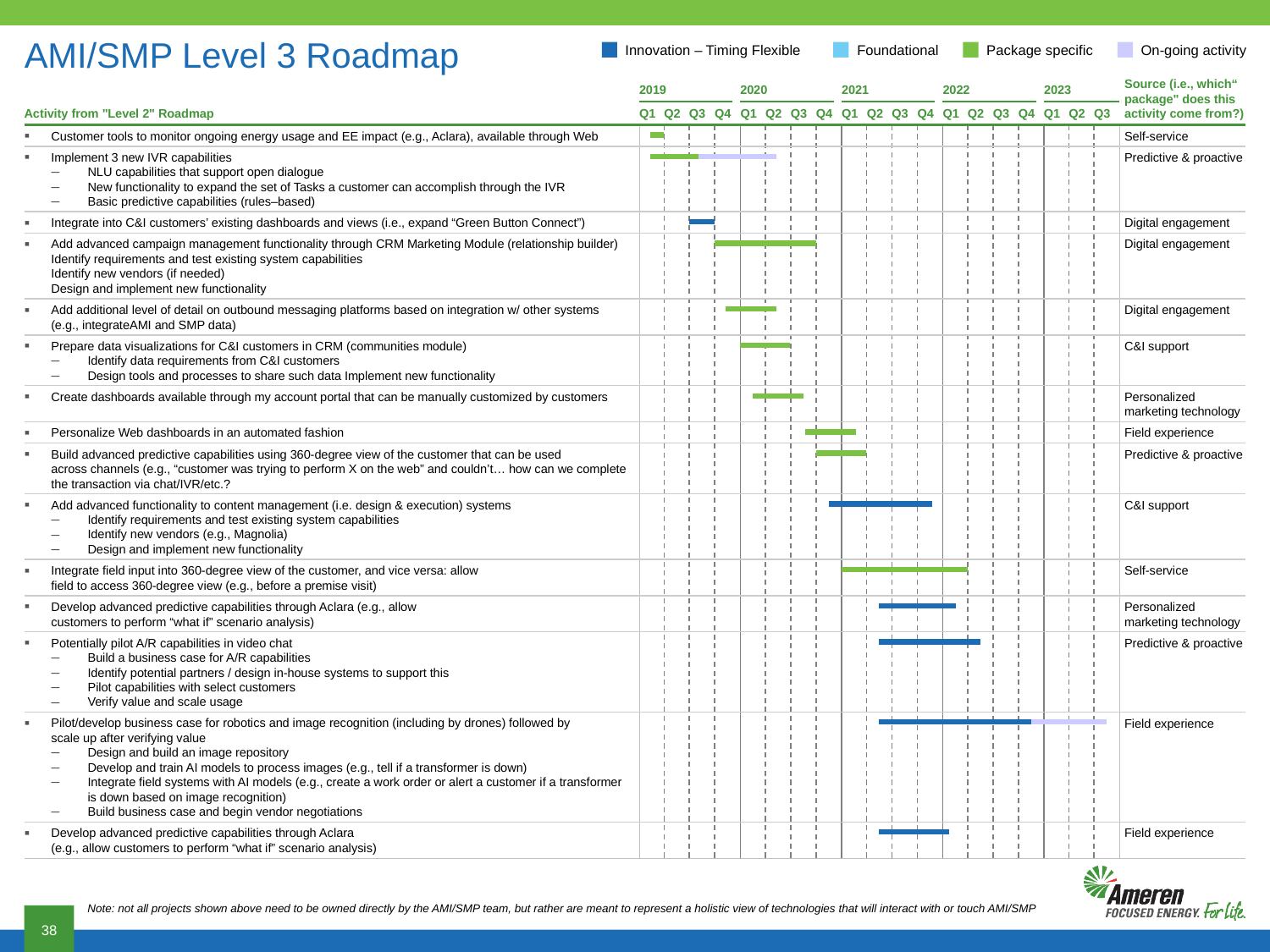

# AMI/SMP Level 3 Roadmap
Innovation – Timing Flexible
Foundational
Package specific
On-going activity

Source (i.e., which“
package" does this
activity come from?)
2019
2020
2021
2022
2023
Q1
Q2
Q3
Q4
Q1
Q2
Q3
Q4
Q1
Q2
Q3
Q4
Q1
Q2
Q3
Q4
Q1
Q2
Q3
Activity from "Level 2" Roadmap
Customer tools to monitor ongoing energy usage and EE impact (e.g., Aclara), available through Web
Self-service
Implement 3 new IVR capabilities
NLU capabilities that support open dialogue
New functionality to expand the set of Tasks a customer can accomplish through the IVR
Basic predictive capabilities (rules–based)
Predictive & proactive
Integrate into C&I customers’ existing dashboards and views (i.e., expand “Green Button Connect”)
Digital engagement
Add advanced campaign management functionality through CRM Marketing Module (relationship builder)
Identify requirements and test existing system capabilities
Identify new vendors (if needed)
Design and implement new functionality
Digital engagement
Add additional level of detail on outbound messaging platforms based on integration w/ other systems
(e.g., integrateAMI and SMP data)
Digital engagement
Prepare data visualizations for C&I customers in CRM (communities module)
Identify data requirements from C&I customers
Design tools and processes to share such data Implement new functionality
C&I support
Create dashboards available through my account portal that can be manually customized by customers
Personalized
marketing technology
Personalize Web dashboards in an automated fashion
Field experience
Build advanced predictive capabilities using 360-degree view of the customer that can be used
across channels (e.g., “customer was trying to perform X on the web” and couldn’t… how can we complete
the transaction via chat/IVR/etc.?
Predictive & proactive
Add advanced functionality to content management (i.e. design & execution) systems
Identify requirements and test existing system capabilities
Identify new vendors (e.g., Magnolia)
Design and implement new functionality
C&I support
Integrate field input into 360-degree view of the customer, and vice versa: allow
field to access 360-degree view (e.g., before a premise visit)
Self-service
Develop advanced predictive capabilities through Aclara (e.g., allow
customers to perform “what if” scenario analysis)
Personalized
marketing technology
Potentially pilot A/R capabilities in video chat
Build a business case for A/R capabilities
Identify potential partners / design in-house systems to support this
Pilot capabilities with select customers
Verify value and scale usage
Predictive & proactive
Pilot/develop business case for robotics and image recognition (including by drones) followed by
scale up after verifying value
Design and build an image repository
Develop and train AI models to process images (e.g., tell if a transformer is down)
Integrate field systems with AI models (e.g., create a work order or alert a customer if a transformer
is down based on image recognition)
Build business case and begin vendor negotiations
Field experience
Develop advanced predictive capabilities through Aclara
(e.g., allow customers to perform “what if” scenario analysis)
Field experience
Note: not all projects shown above need to be owned directly by the AMI/SMP team, but rather are meant to represent a holistic view of technologies that will interact with or touch AMI/SMP